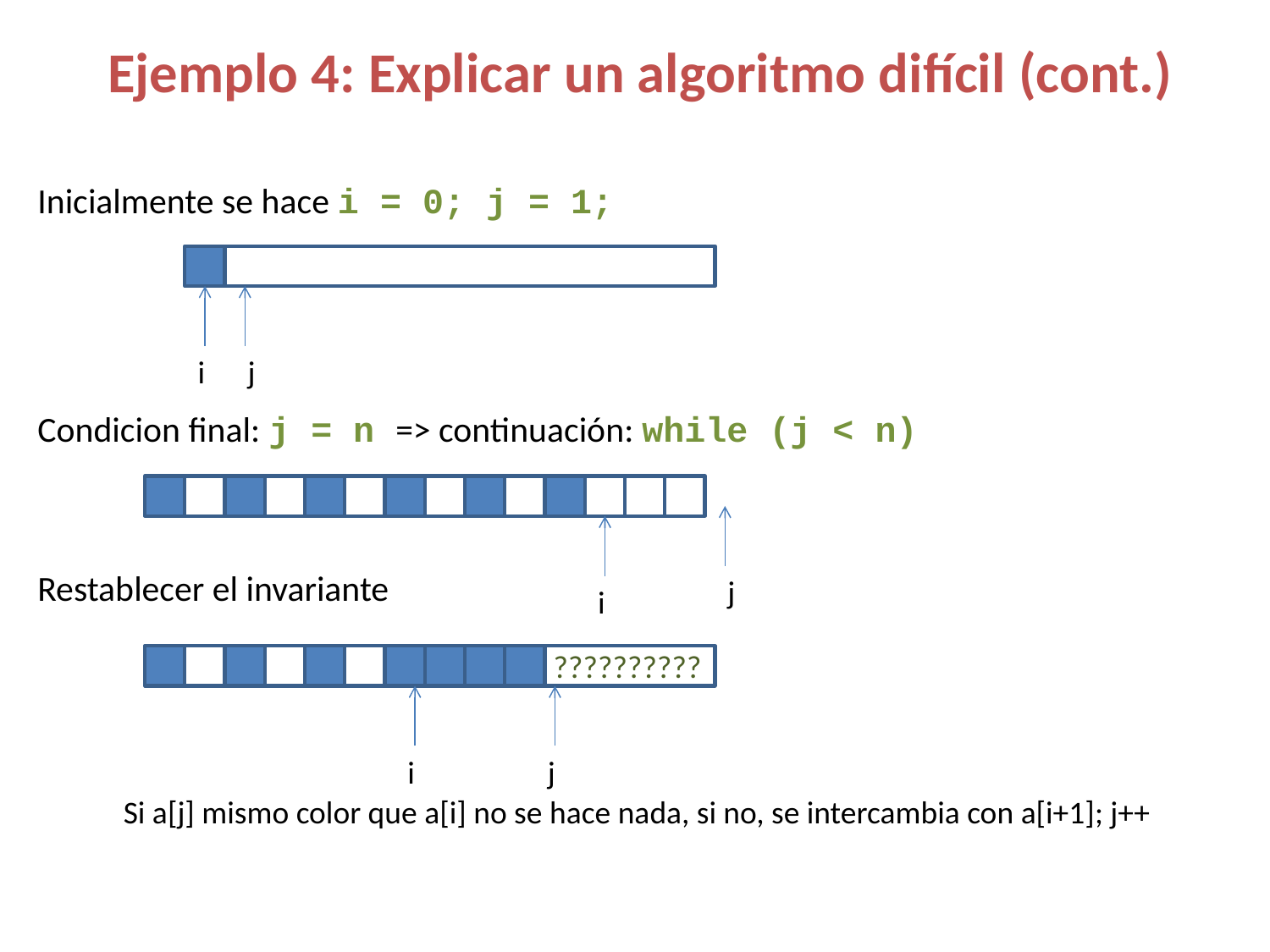

# Ejemplo 4: Explicar un algoritmo difícil (cont.)
Inicialmente se hace i = 0; j = 1;

Condicion final: j = n => continuación: while (j < n)

Restablecer el invariante

i
j

j
i

                ??????????

i
j
Si a[j] mismo color que a[i] no se hace nada, si no, se intercambia con a[i+1]; j++